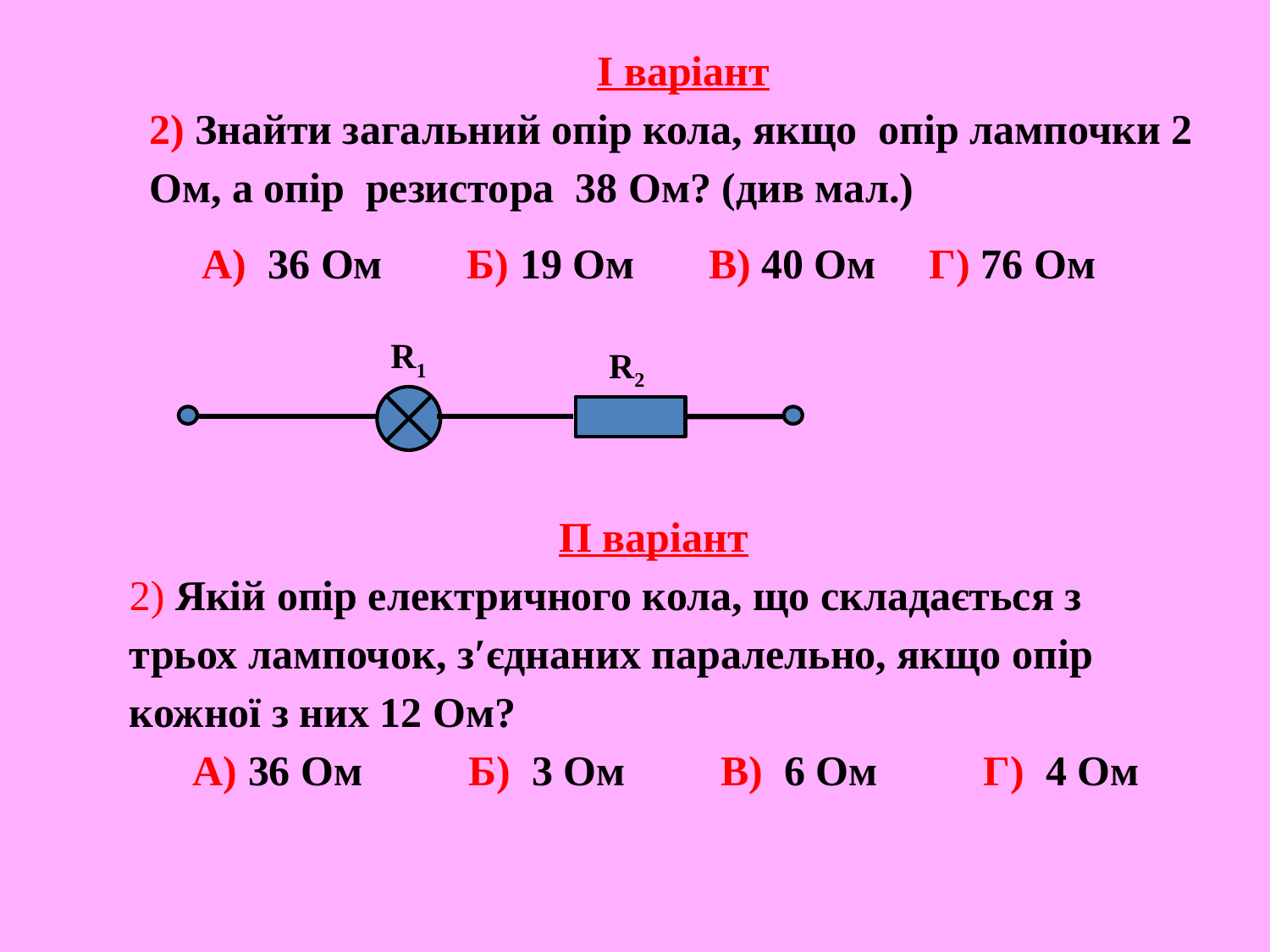

І варіант
2) Знайти загальний опір кола, якщо  опір лампочки 2 Ом, а опір  резистора  38 Ом? (див мал.)
     А)  36 Ом        Б) 19 Ом       В) 40 Ом     Г) 76 Ом

R1
R2

П варіант
2) Якій опір електричного кола, що складається з трьох лампочок, з′єднаних паралельно, якщо опір кожної з них 12 Ом?
      А) 36 Ом          Б)  3 Ом         В)  6 Ом          Г)  4 Ом